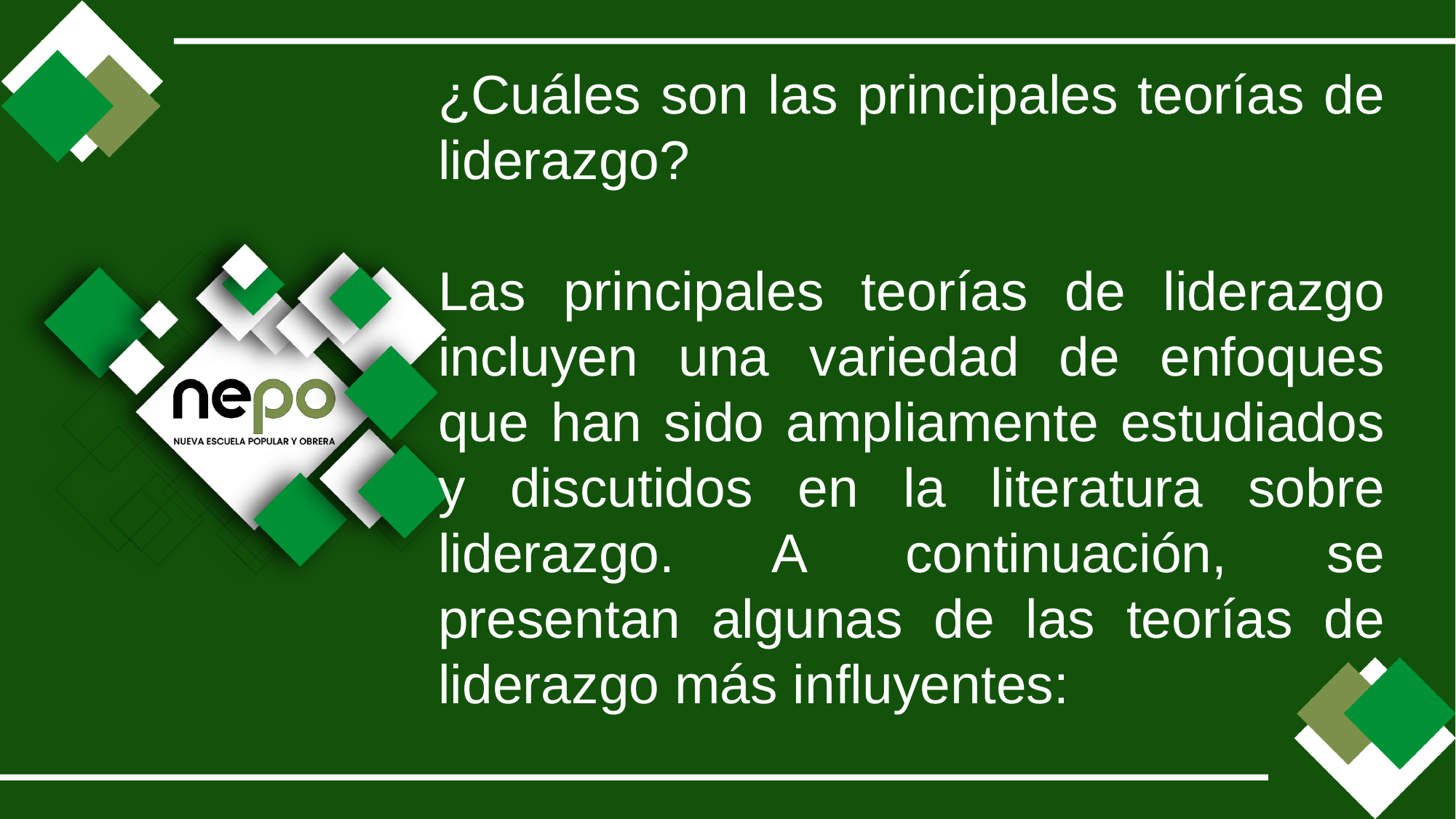

¿Cuáles son las principales teorías de liderazgo?

Las principales teorías de liderazgo incluyen una variedad de enfoques que han sido ampliamente estudiados y discutidos en la literatura sobre liderazgo. A continuación, se presentan algunas de las teorías de liderazgo más influyentes: